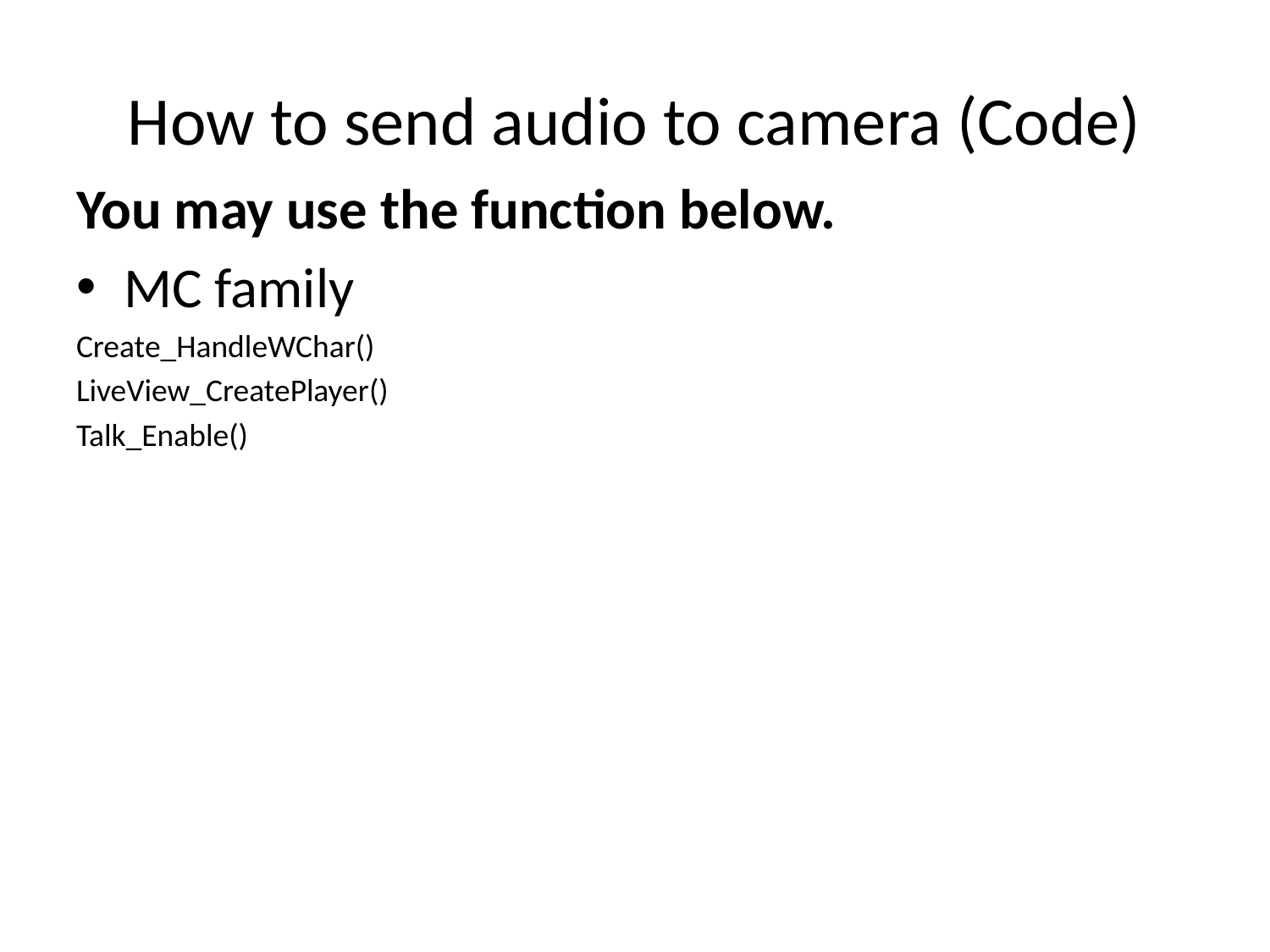

# How to send audio to camera (Code)
You may use the function below.
MC family
Create_HandleWChar()
LiveView_CreatePlayer()
Talk_Enable()